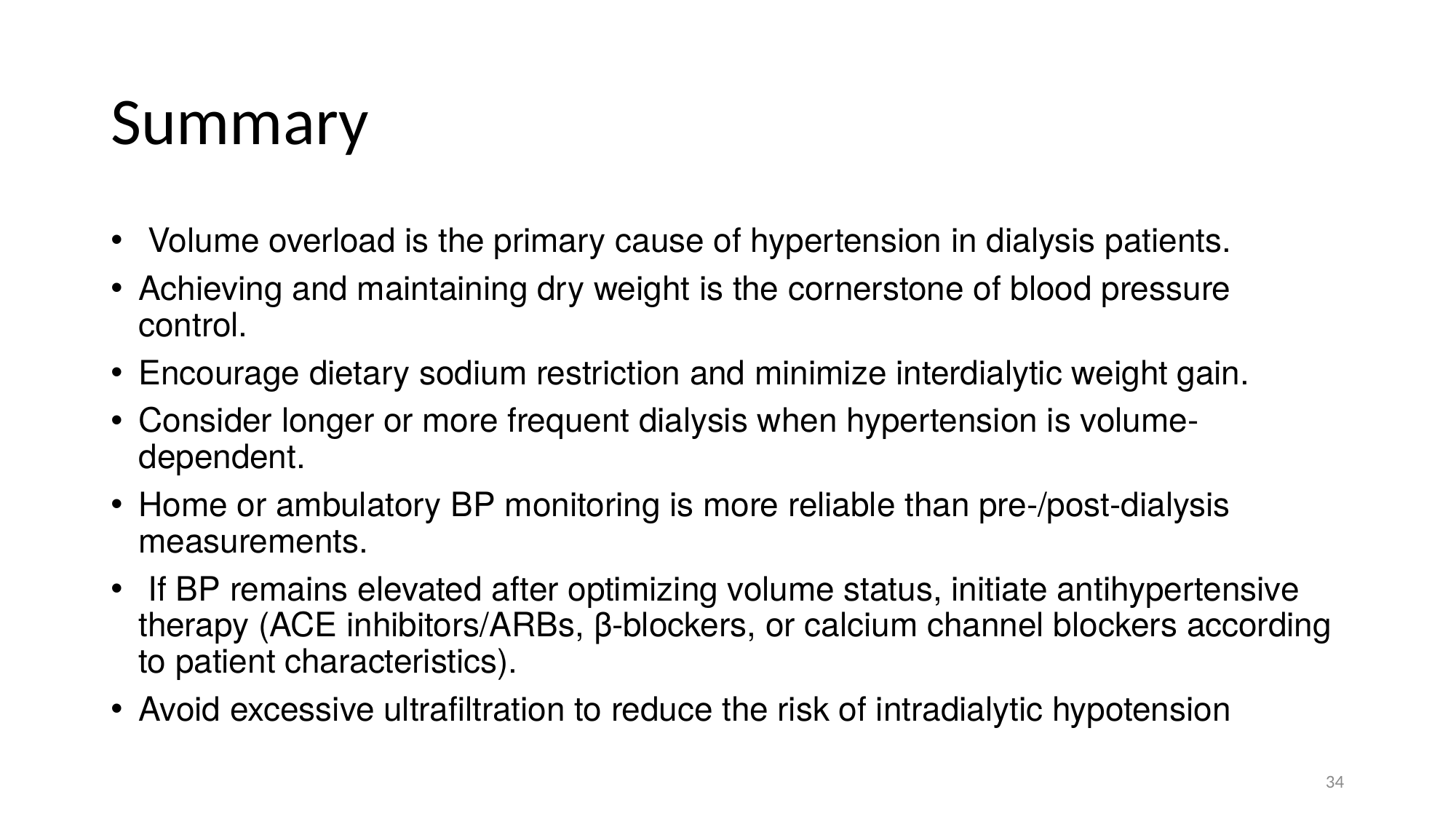

# Summary
 Volume overload is the primary cause of hypertension in dialysis patients.
Achieving and maintaining dry weight is the cornerstone of blood pressure control.
Encourage dietary sodium restriction and minimize interdialytic weight gain.
Consider longer or more frequent dialysis when hypertension is volume-dependent.
Home or ambulatory BP monitoring is more reliable than pre-/post-dialysis measurements.
 If BP remains elevated after optimizing volume status, initiate antihypertensive therapy (ACE inhibitors/ARBs, β-blockers, or calcium channel blockers according to patient characteristics).
Avoid excessive ultrafiltration to reduce the risk of intradialytic hypotension

34